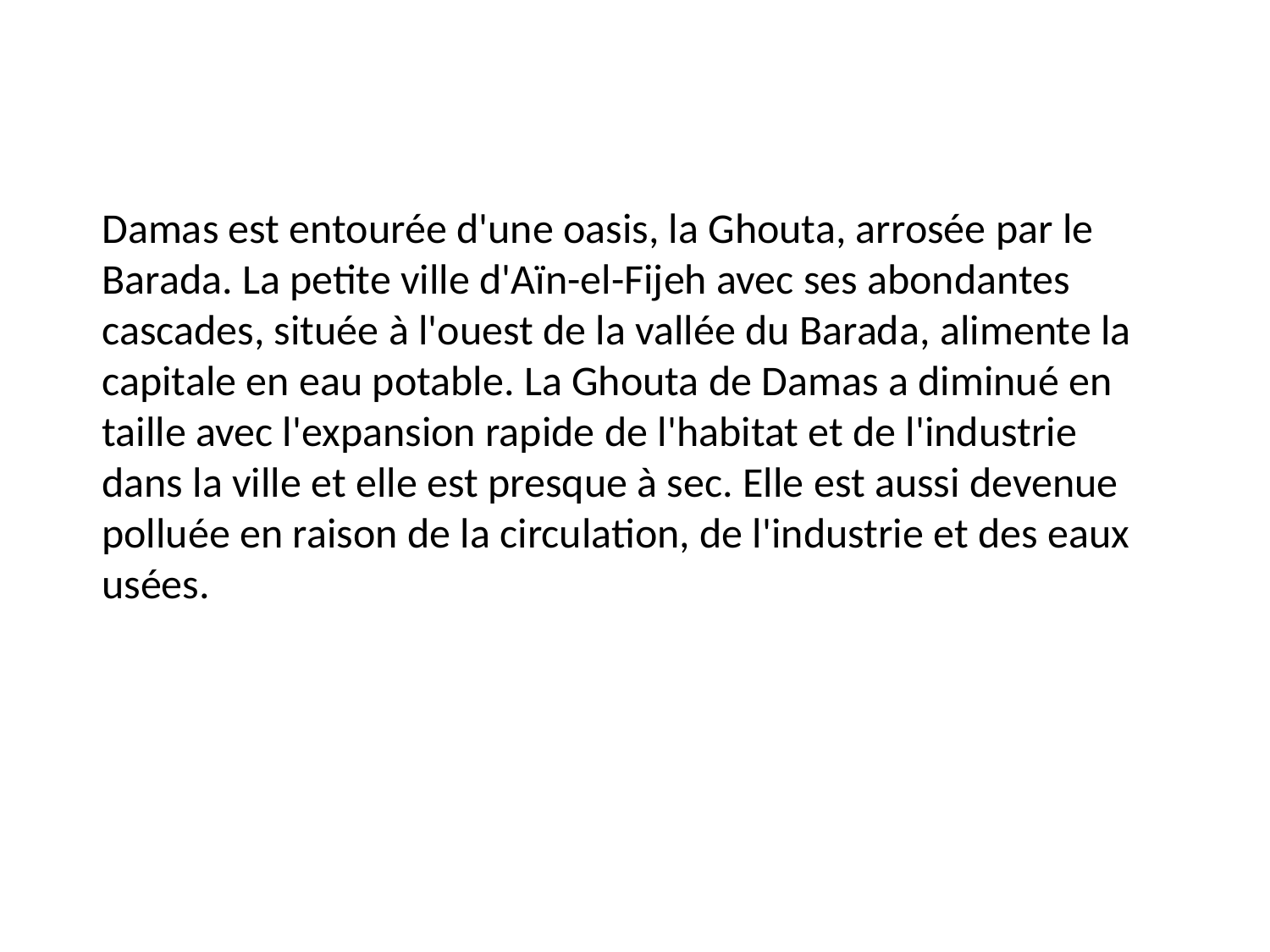

Damas est entourée d'une oasis, la Ghouta, arrosée par le Barada. La petite ville d'Aïn-el-Fijeh avec ses abondantes cascades, située à l'ouest de la vallée du Barada, alimente la capitale en eau potable. La Ghouta de Damas a diminué en taille avec l'expansion rapide de l'habitat et de l'industrie dans la ville et elle est presque à sec. Elle est aussi devenue polluée en raison de la circulation, de l'industrie et des eaux usées.